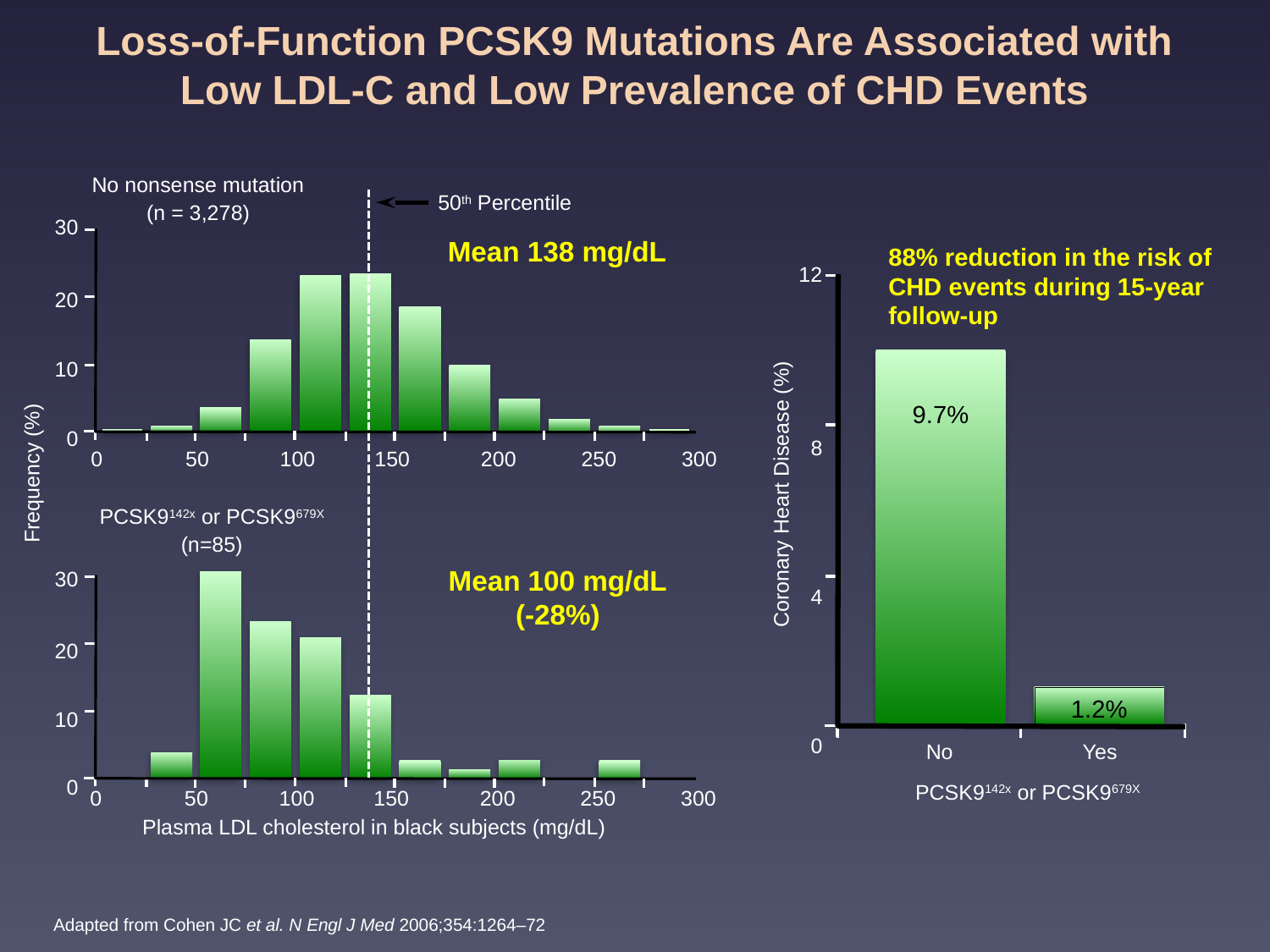

# Loss-of-Function PCSK9 Mutations Are Associated with Low LDL-C and Low Prevalence of CHD Events
No nonsense mutation
(n = 3,278)
50th Percentile
30
20
10
0
Mean 138 mg/dL

88% reduction in the risk of CHD events during 15-year follow-up
12
8
4
0

9.7%

0              50            100          150            200           250           300
Frequency (%)
Coronary Heart Disease (%)
PCSK9142x or PCSK9679X
(n=85)
30
20
10
0
Mean 100 mg/dL
(-28%)

1.2%

No                      Yes

0              50            100          150            200           250           300
PCSK9142x or PCSK9679X
Plasma LDL cholesterol in black subjects (mg/dL)
Adapted from Cohen JC et al. N Engl J Med 2006;354:1264–72